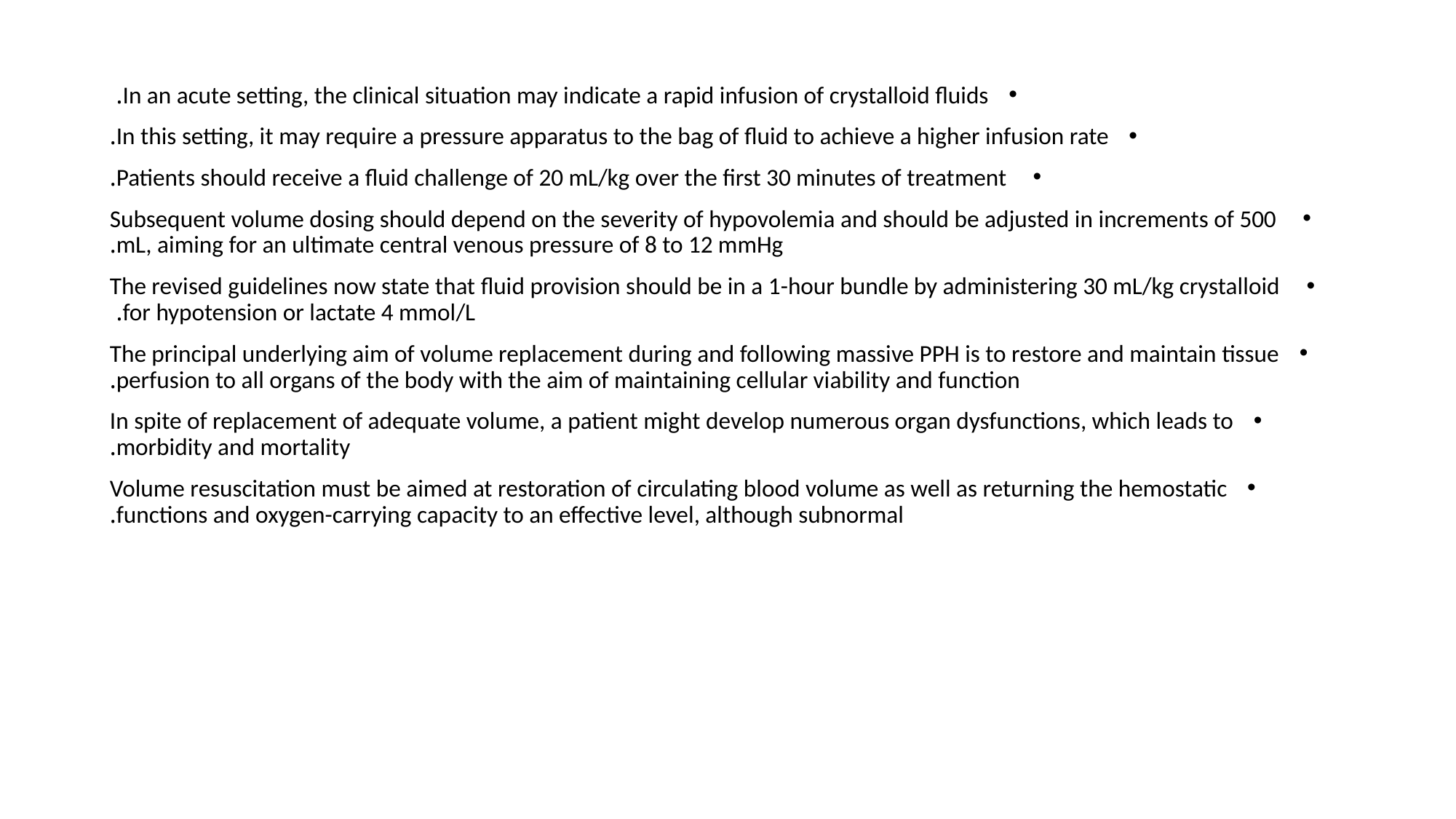

In an acute setting, the clinical situation may indicate a rapid infusion of crystalloid fluids.
In this setting, it may require a pressure apparatus to the bag of fluid to achieve a higher infusion rate.
 Patients should receive a fluid challenge of 20 mL/kg over the first 30 minutes of treatment.
 Subsequent volume dosing should depend on the severity of hypovolemia and should be adjusted in increments of 500 mL, aiming for an ultimate central venous pressure of 8 to 12 mmHg.
 The revised guidelines now state that fluid provision should be in a 1-hour bundle by administering 30 mL/kg crystalloid for hypotension or lactate 4 mmol/L.
The principal underlying aim of volume replacement during and following massive PPH is to restore and maintain tissue perfusion to all organs of the body with the aim of maintaining cellular viability and function.
In spite of replacement of adequate volume, a patient might develop numerous organ dysfunctions, which leads to morbidity and mortality.
Volume resuscitation must be aimed at restoration of circulating blood volume as well as returning the hemostatic functions and oxygen-carrying capacity to an effective level, although subnormal.